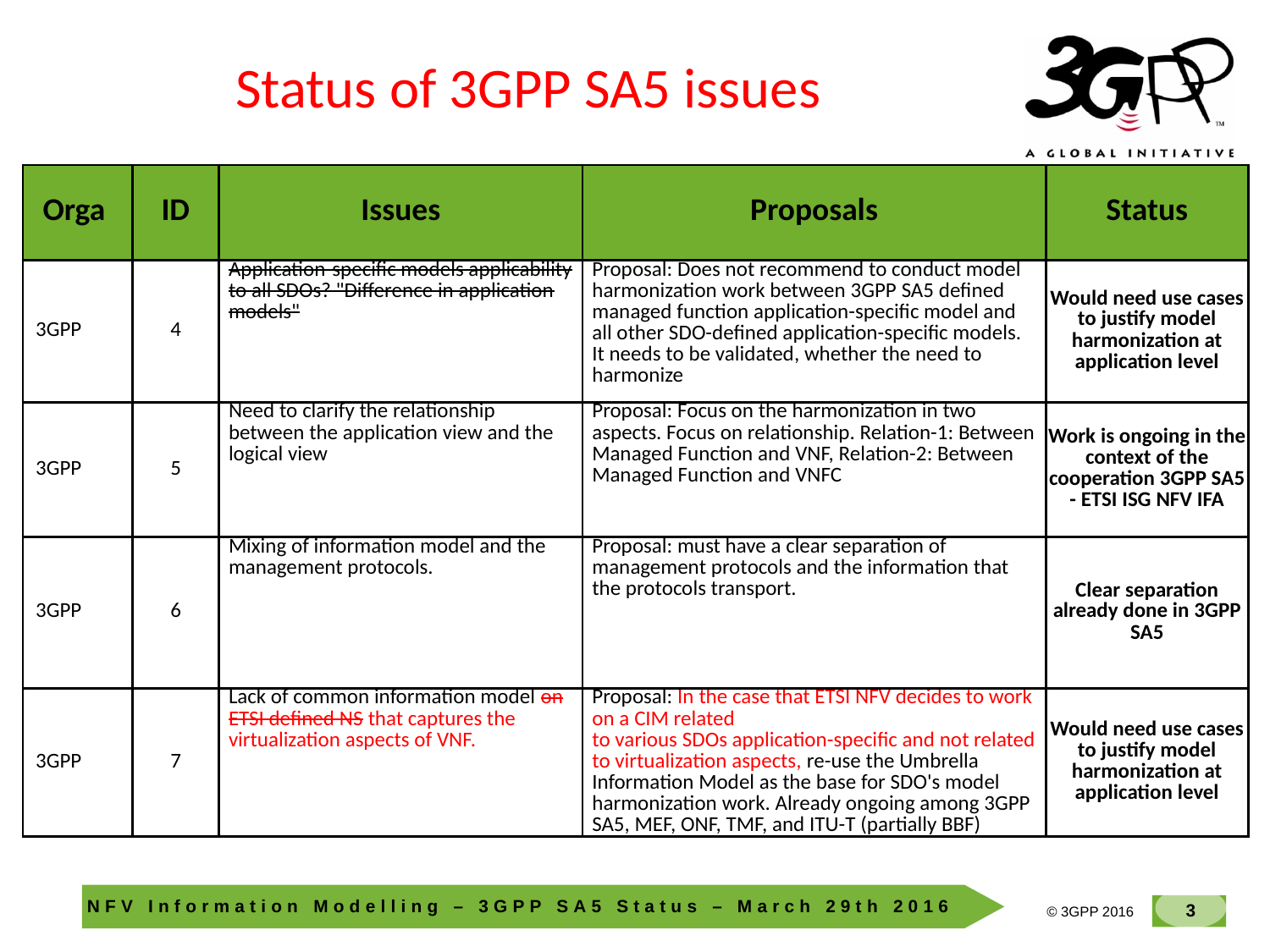

# Status of 3GPP SA5 issues
| Orga | ID | Issues | Proposals | Status |
| --- | --- | --- | --- | --- |
| 3GPP | 4 | Application-specific models applicability to all SDOs? "Difference in application models" | Proposal: Does not recommend to conduct model harmonization work between 3GPP SA5 defined managed function application-specific model and all other SDO-defined application-specific models. It needs to be validated, whether the need to harmonize | Would need use cases to justify model harmonization at application level |
| 3GPP | 5 | Need to clarify the relationship between the application view and the logical view | Proposal: Focus on the harmonization in two aspects. Focus on relationship. Relation-1: Between Managed Function and VNF, Relation-2: Between Managed Function and VNFC | Work is ongoing in the context of the cooperation 3GPP SA5 - ETSI ISG NFV IFA |
| 3GPP | 6 | Mixing of information model and the management protocols. | Proposal: must have a clear separation of management protocols and the information that the protocols transport. | Clear separation already done in 3GPP SA5 |
| 3GPP | 7 | Lack of common information model on ETSI defined NS that captures the virtualization aspects of VNF. | Proposal: In the case that ETSI NFV decides to work on a CIM related to various SDOs application-specific and not related to virtualization aspects, re-use the Umbrella Information Model as the base for SDO's model harmonization work. Already ongoing among 3GPP SA5, MEF, ONF, TMF, and ITU-T (partially BBF) | Would need use cases to justify model harmonization at application level |